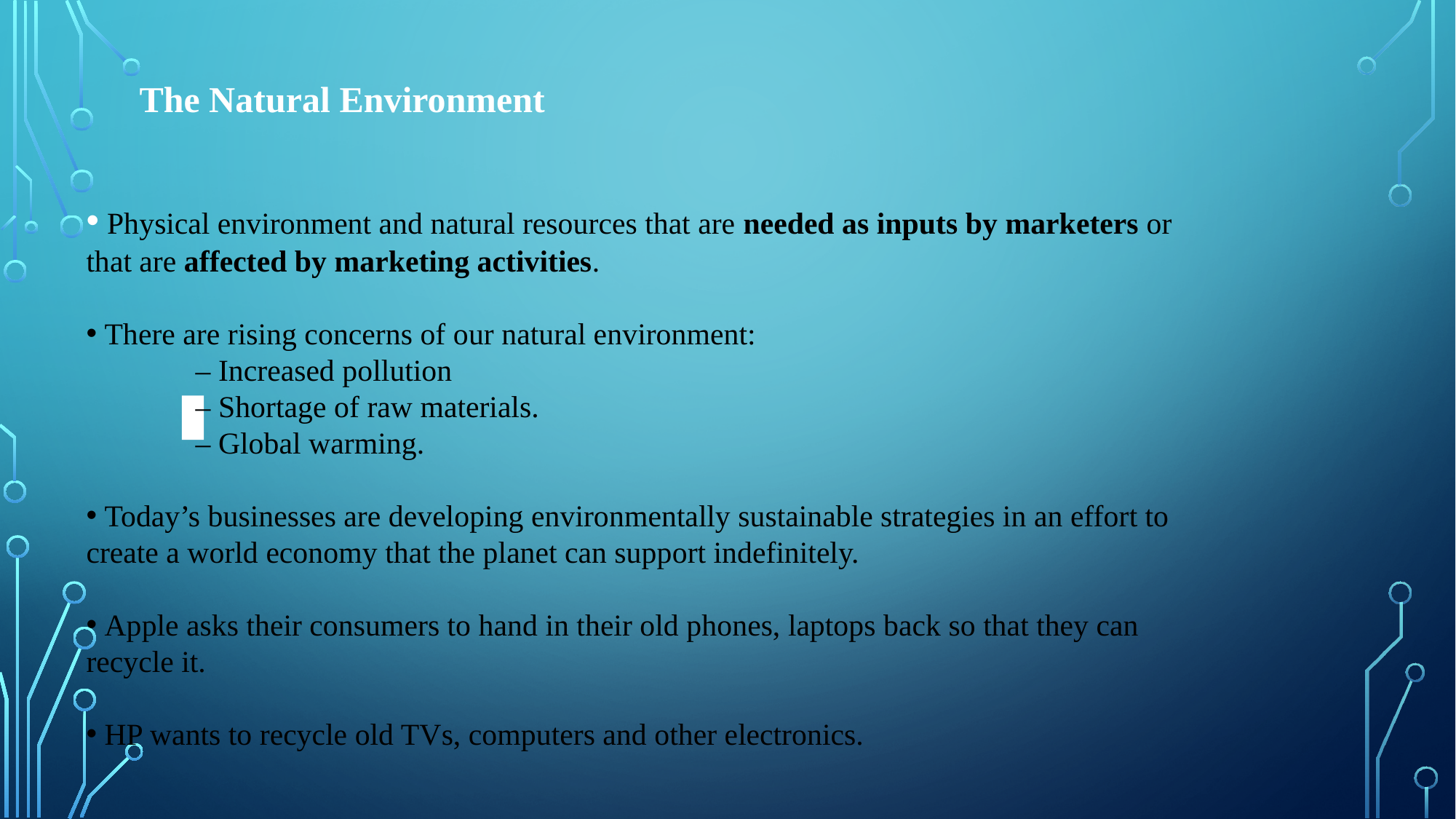

The Natural Environment
 Physical environment and natural resources that are needed as inputs by marketers or that are affected by marketing activities.

 There are rising concerns of our natural environment:
	– Increased pollution
	– Shortage of raw materials.
	– Global warming.

 Today’s businesses are developing environmentally sustainable strategies in an effort to create a world economy that the planet can support indefinitely.

 Apple asks their consumers to hand in their old phones, laptops back so that they can recycle it.

 HP wants to recycle old TVs, computers and other electronics.